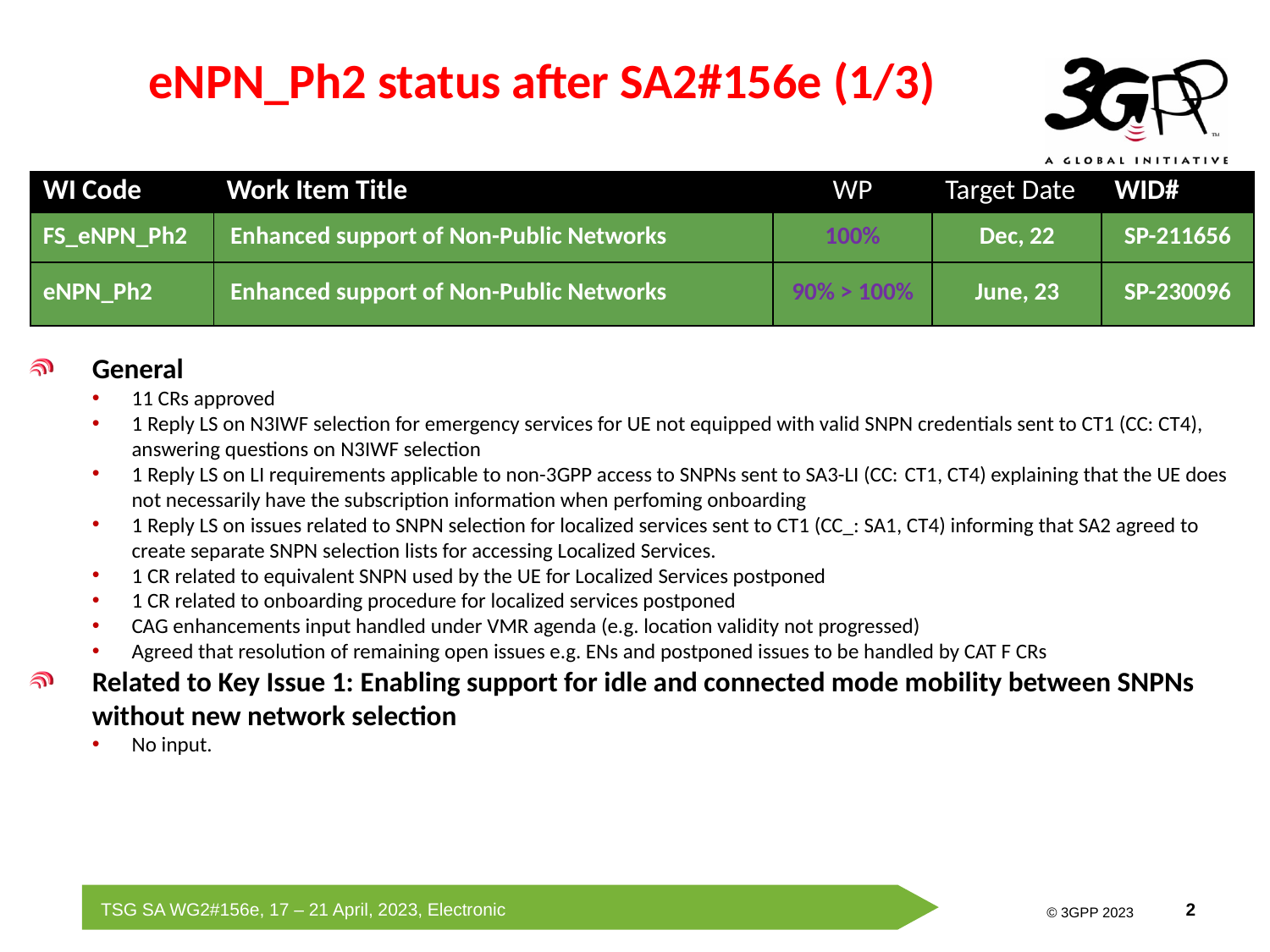

# eNPN_Ph2 status after SA2#156e (1/3)
| WI Code | Work Item Title | WP | Target Date | WID# |
| --- | --- | --- | --- | --- |
| FS\_eNPN\_Ph2 | Enhanced support of Non-Public Networks | 100% | Dec, 22 | SP-211656 |
| eNPN\_Ph2 | Enhanced support of Non-Public Networks | 90% > 100% | June, 23 | SP-230096 |
| WI Code | Work Item Title | WP | Target Date | WID# |
| --- | --- | --- | --- | --- |
| FS\_eNPN\_Ph2 | Enhanced support of Non-Public Networks | 98% > 100% | Dec, 22 | SP-211656 |
General
11 CRs approved
1 Reply LS on N3IWF selection for emergency services for UE not equipped with valid SNPN credentials sent to CT1 (CC: CT4), answering questions on N3IWF selection
1 Reply LS on LI requirements applicable to non-3GPP access to SNPNs sent to SA3-LI (CC: CT1, CT4) explaining that the UE does not necessarily have the subscription information when perfoming onboarding
1 Reply LS on issues related to SNPN selection for localized services sent to CT1 (CC_: SA1, CT4) informing that SA2 agreed to create separate SNPN selection lists for accessing Localized Services.
1 CR related to equivalent SNPN used by the UE for Localized Services postponed
1 CR related to onboarding procedure for localized services postponed
CAG enhancements input handled under VMR agenda (e.g. location validity not progressed)
Agreed that resolution of remaining open issues e.g. ENs and postponed issues to be handled by CAT F CRs
Related to Key Issue 1: Enabling support for idle and connected mode mobility between SNPNs without new network selection
No input.